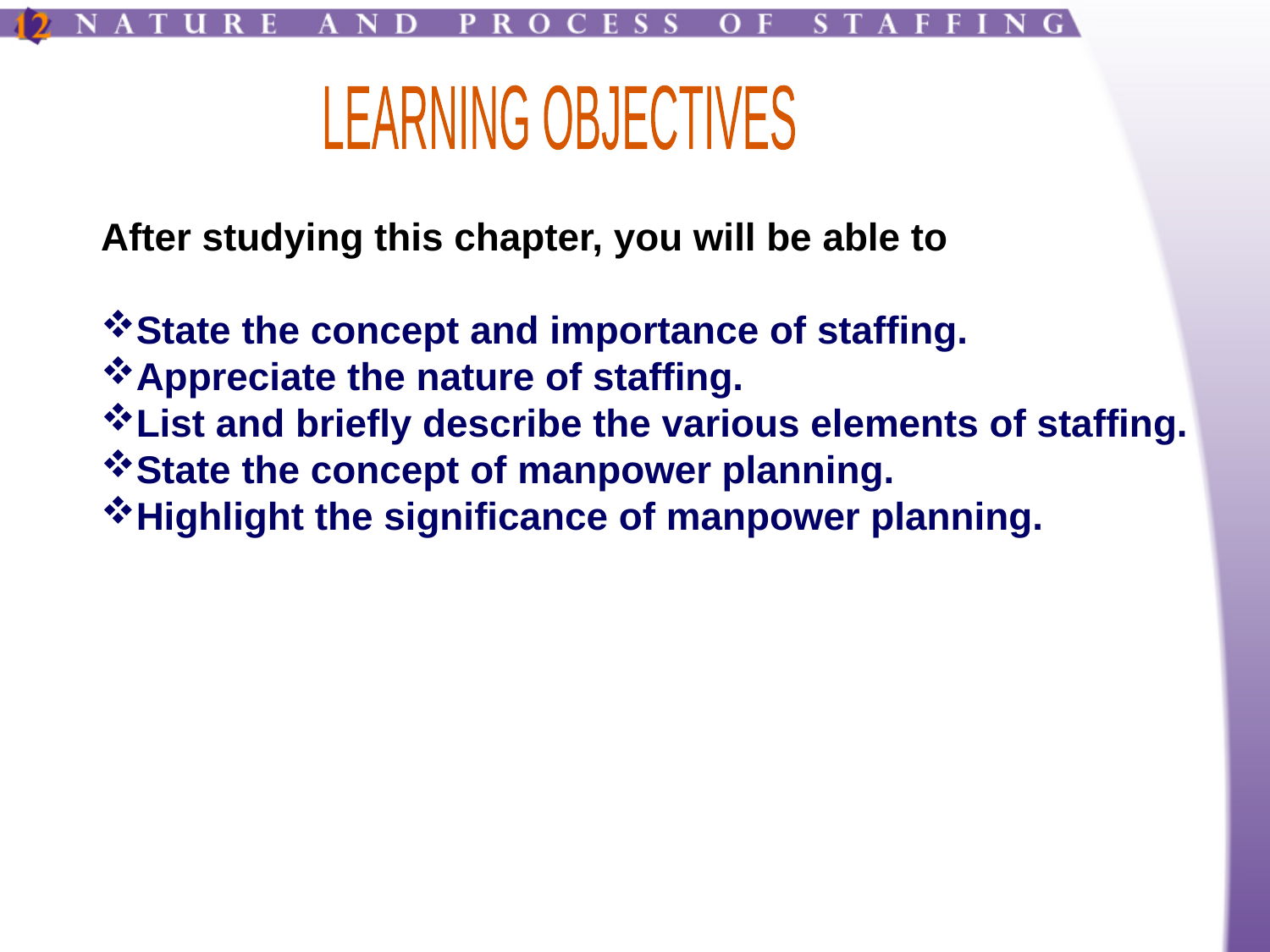

LEARNING OBJECTIVES
After studying this chapter, you will be able to

State the concept and importance of staffing.
Appreciate the nature of staffing.
List and briefly describe the various elements of staffing.
State the concept of manpower planning.
Highlight the significance of manpower planning.